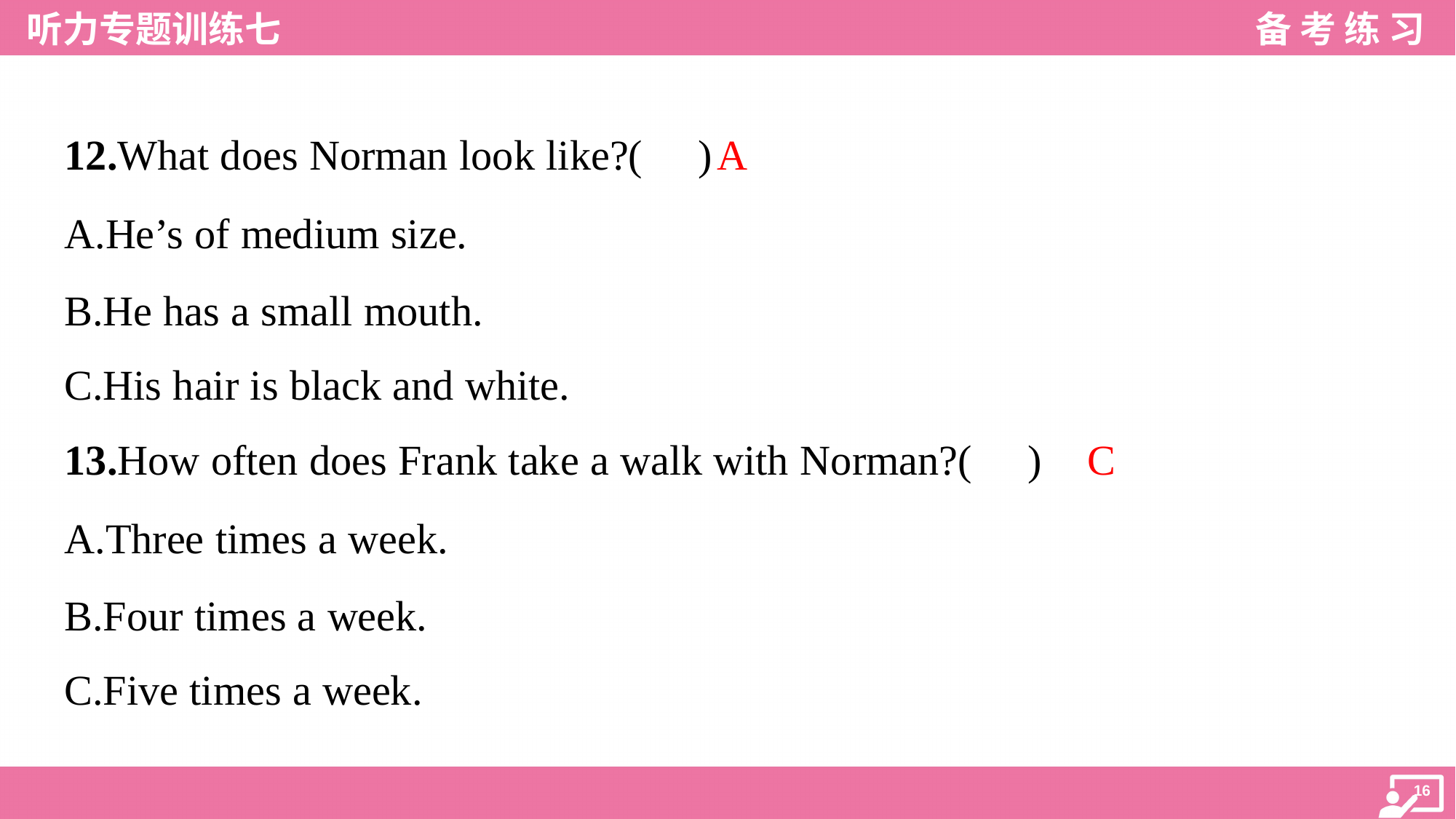

A
12.What does Norman look like?(     )
A.He’s of medium size.
B.He has a small mouth.
C.His hair is black and white.
C
13.How often does Frank take a walk with Norman?(     )
A.Three times a week.
B.Four times a week.
C.Five times a week.